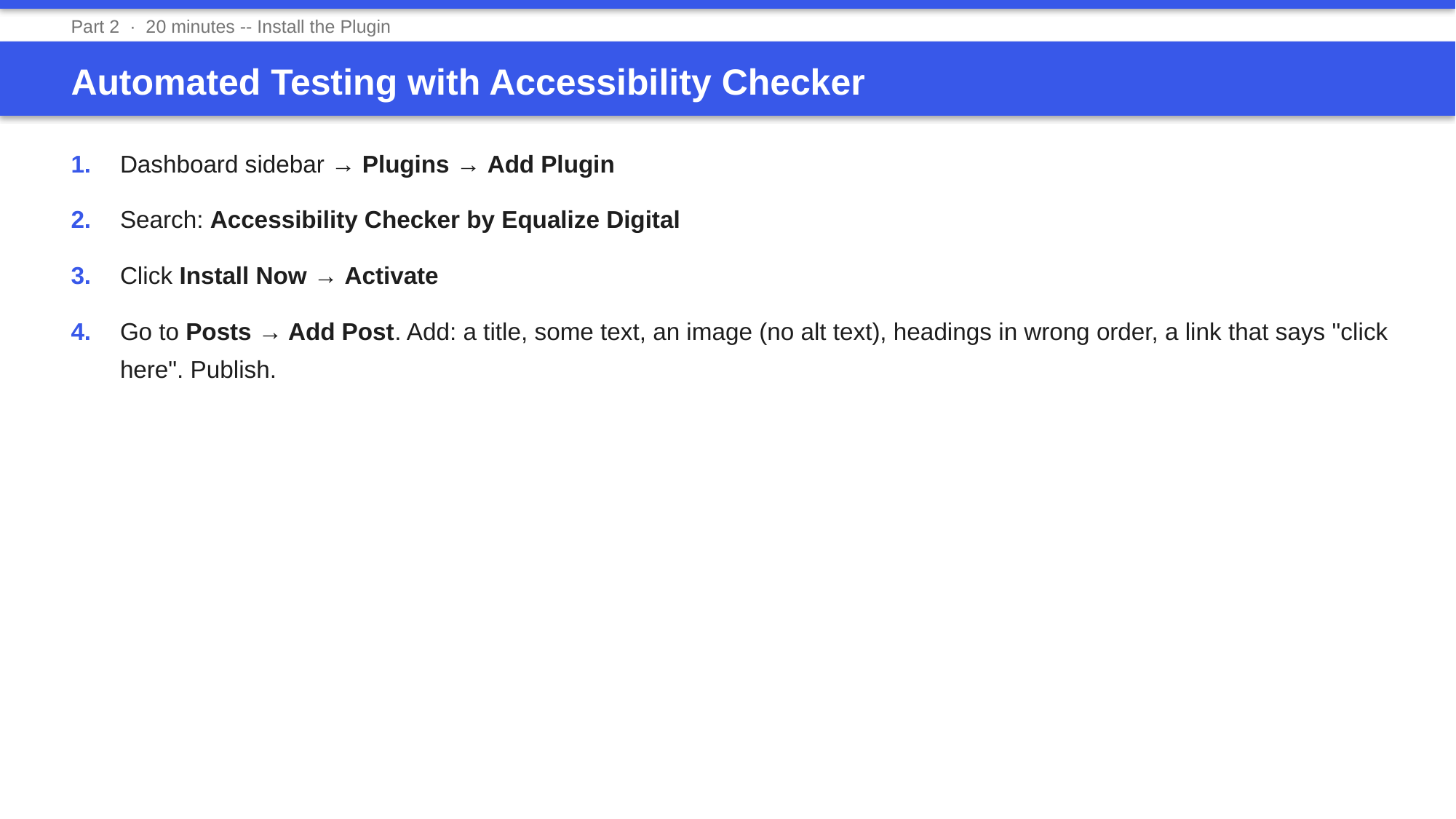

Part 2  ·  20 minutes -- Install the Plugin

Automated Testing with Accessibility Checker
1.	Dashboard sidebar → Plugins → Add Plugin
2.	Search: Accessibility Checker by Equalize Digital
3.	Click Install Now → Activate
4.	Go to Posts → Add Post. Add: a title, some text, an image (no alt text), headings in wrong order, a link that says "click here". Publish.